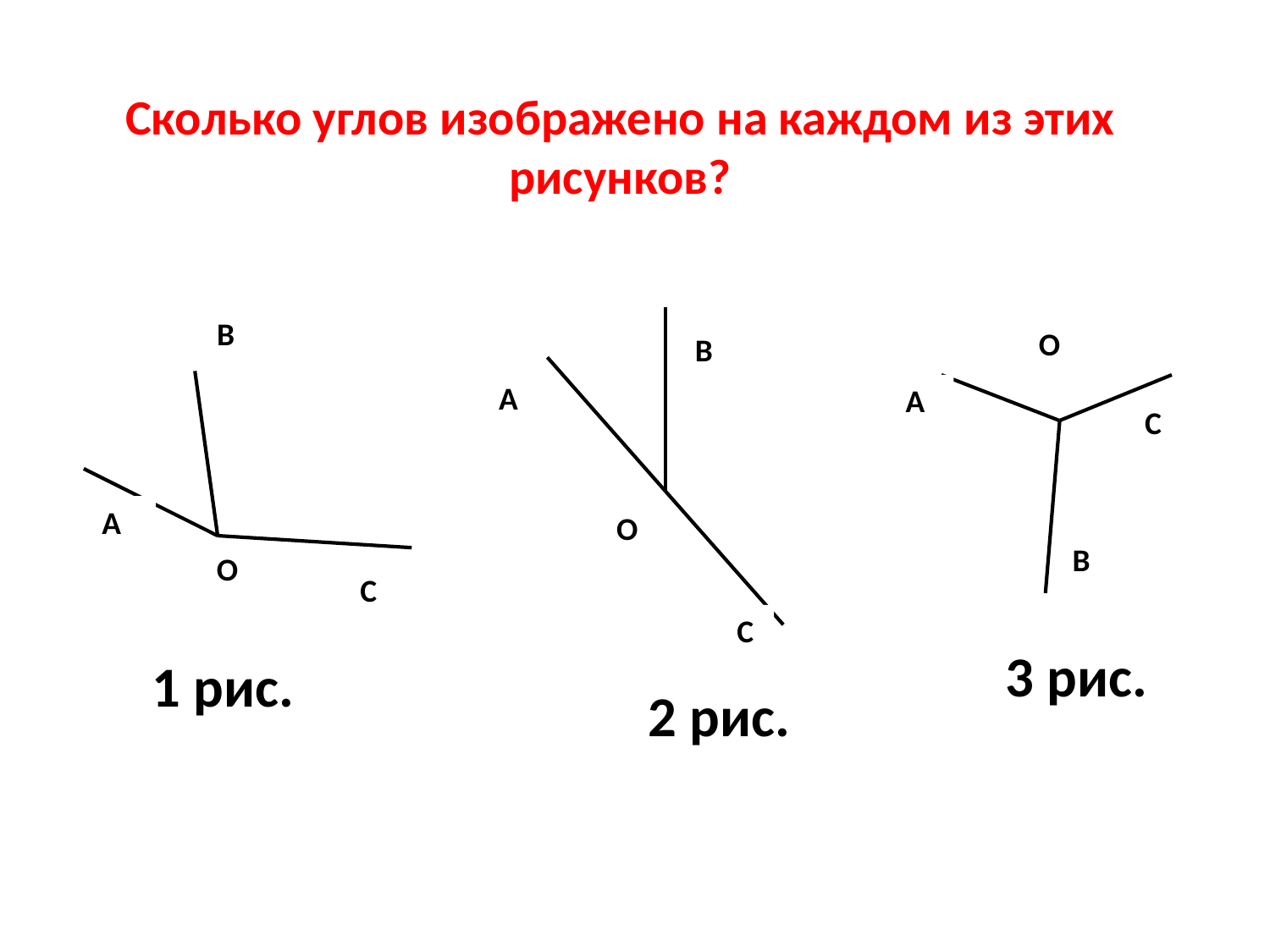

Сколько углов изображено на каждом из этих рисунков?
В
А
О
С
В
А
С
О
О
А
С
В
3 рис.
1 рис.
2 рис.